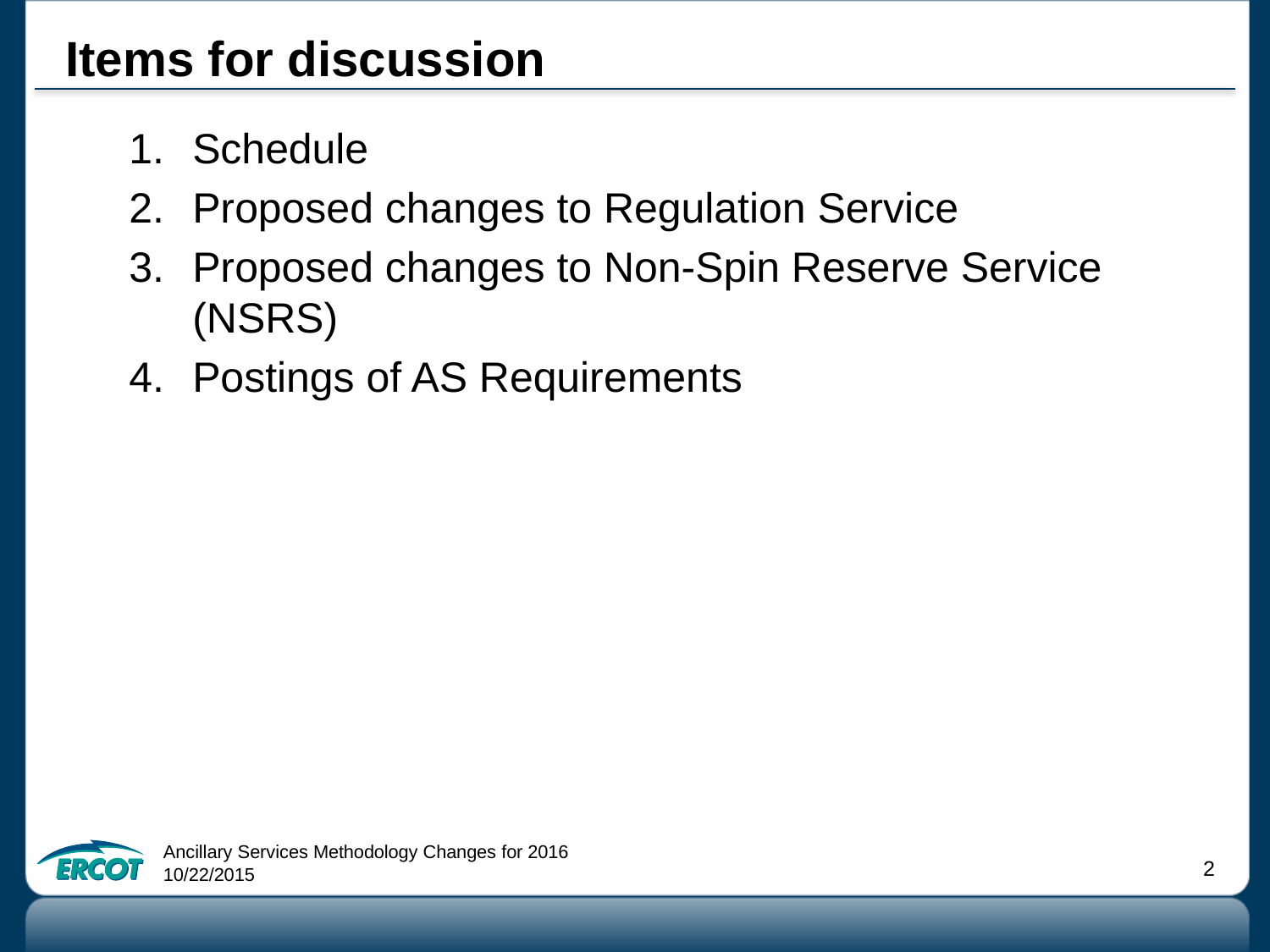

# Items for discussion
Schedule
Proposed changes to Regulation Service
Proposed changes to Non-Spin Reserve Service (NSRS)
Postings of AS Requirements